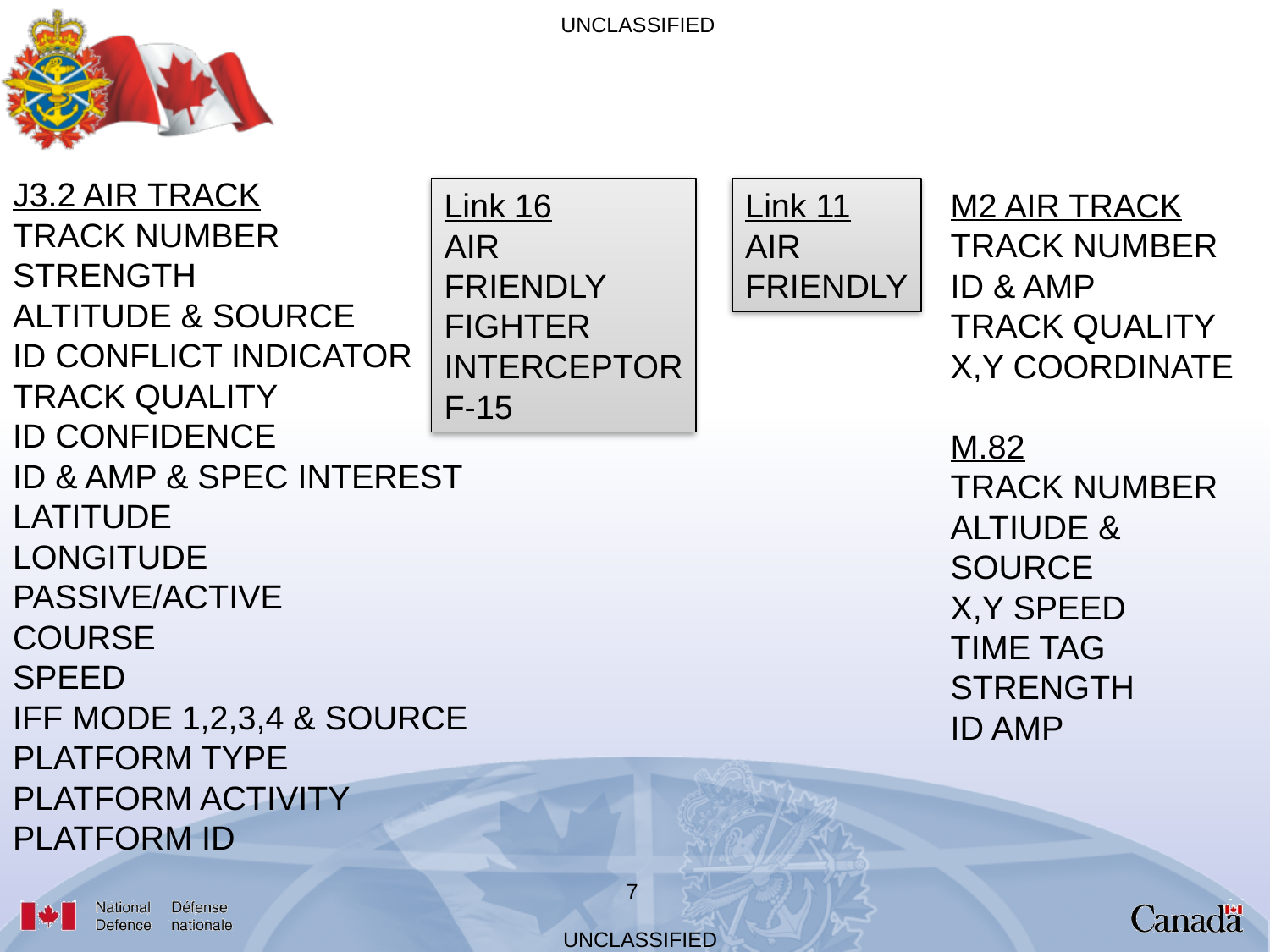

J3.2 AIR TRACK
TRACK NUMBER
STRENGTH
ALTITUDE & SOURCE
ID CONFLICT INDICATOR
TRACK QUALITY
ID CONFIDENCE
ID & AMP & SPEC INTEREST
LATITUDE
LONGITUDE
PASSIVE/ACTIVE
COURSE
SPEED
IFF MODE 1,2,3,4 & SOURCE
PLATFORM TYPE
PLATFORM ACTIVITY
PLATFORM ID
M2 AIR TRACK
TRACK NUMBER
ID & AMP
TRACK QUALITY
X,Y COORDINATE

M.82
TRACK NUMBER
ALTIUDE & SOURCE
X,Y SPEED
TIME TAG
STRENGTH
ID AMP
Link 16
AIR
FRIENDLY
FIGHTER
INTERCEPTOR
F-15
Link 11
AIR
FRIENDLY